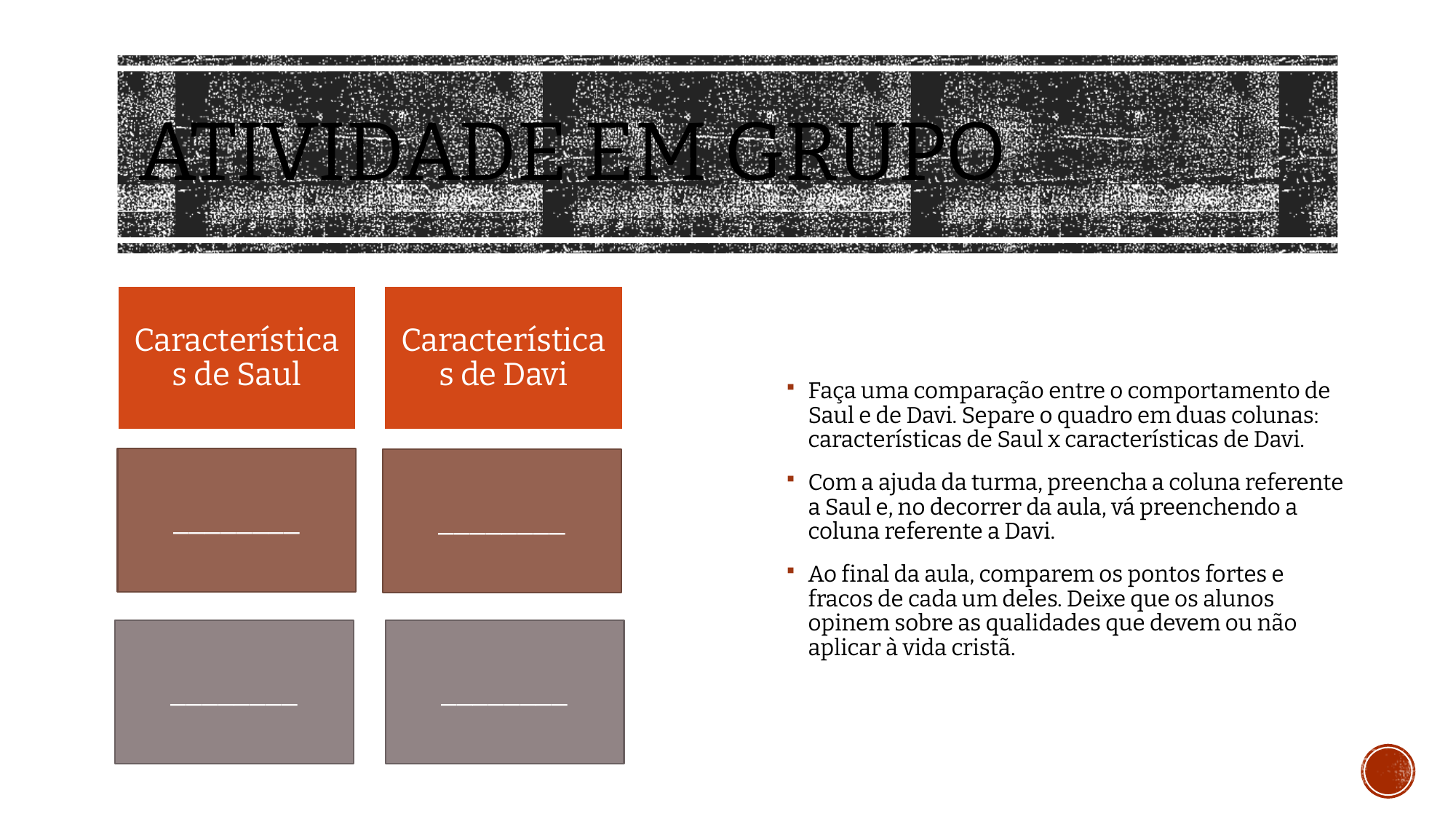

# Atividade em Grupo

Faça uma comparação entre o comportamento de Saul e de Davi. Separe o quadro em duas colunas: características de Saul x características de Davi.
Com a ajuda da turma, preencha a coluna referente a Saul e, no decorrer da aula, vá preenchendo a coluna referente a Davi.
Ao final da aula, comparem os pontos fortes e fracos de cada um deles. Deixe que os alunos opinem sobre as qualidades que devem ou não aplicar à vida cristã.

Características de Saul
Características de Davi
________
________
________
________